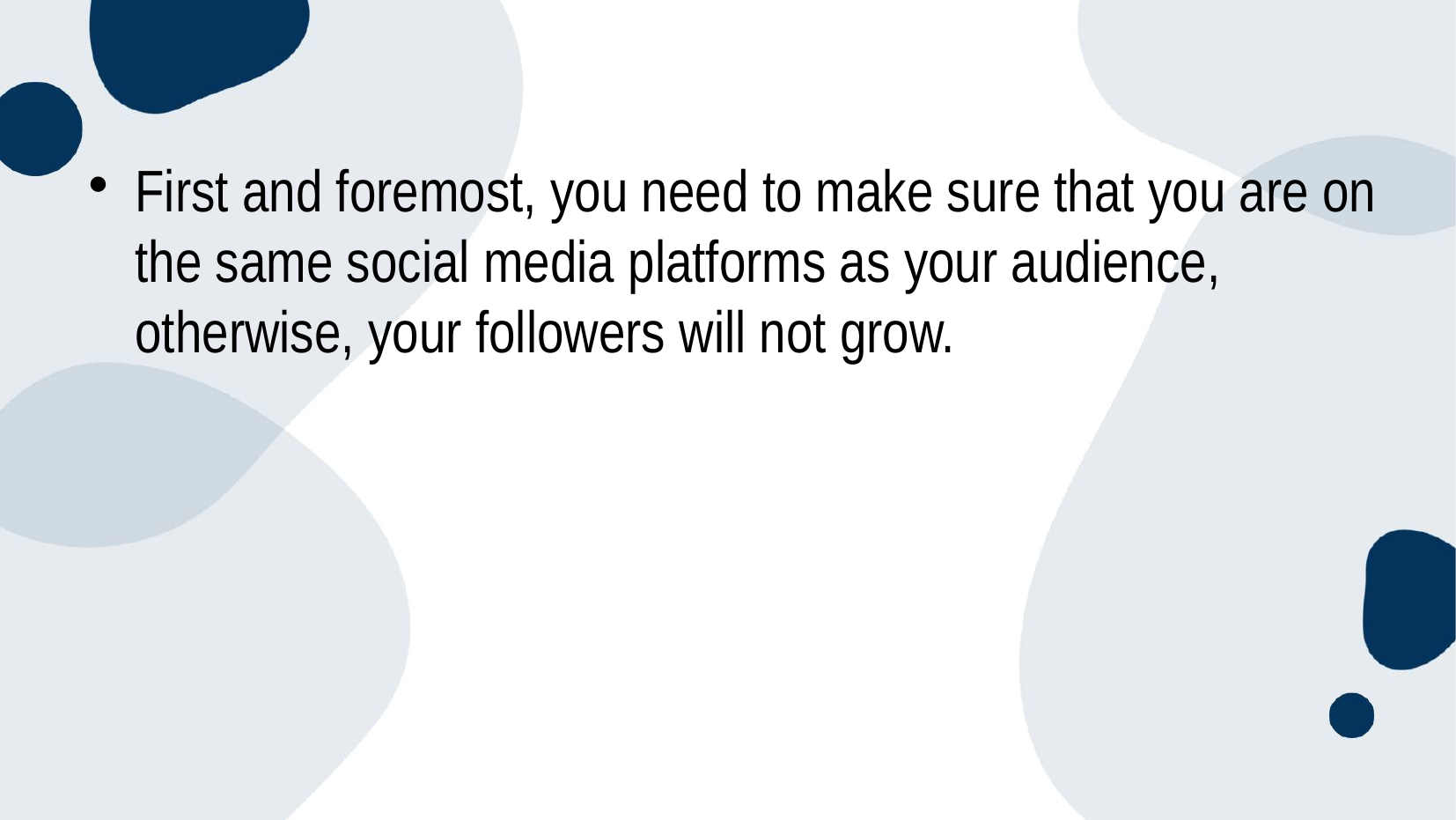

First and foremost, you need to make sure that you are on the same social media platforms as your audience, otherwise, your followers will not grow.